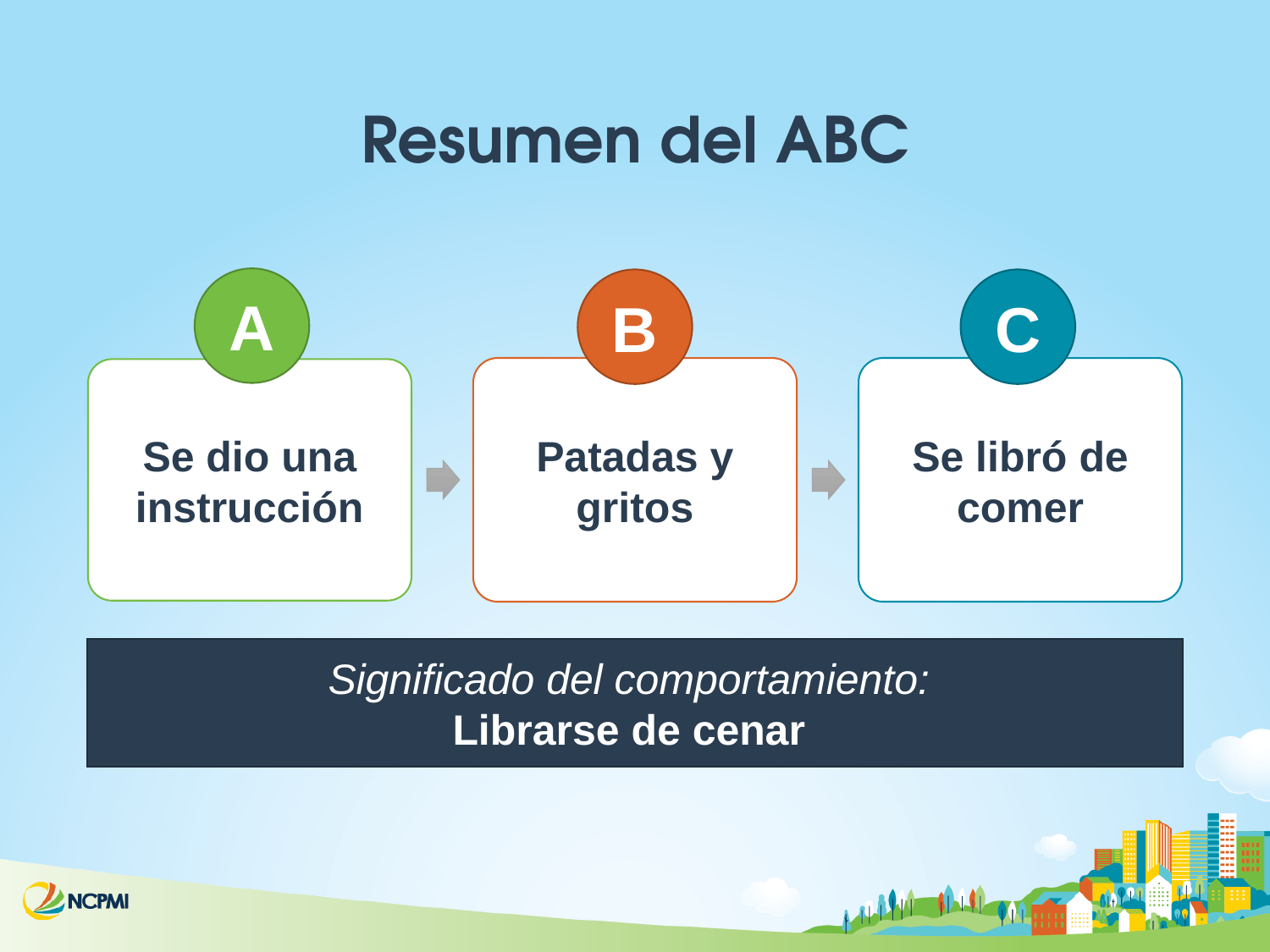

# Resumen del ABC

A

B

C

Patadas y gritos

Se libró de comer

Se dio una instrucción

Significado del comportamiento:
Librarse de cenar